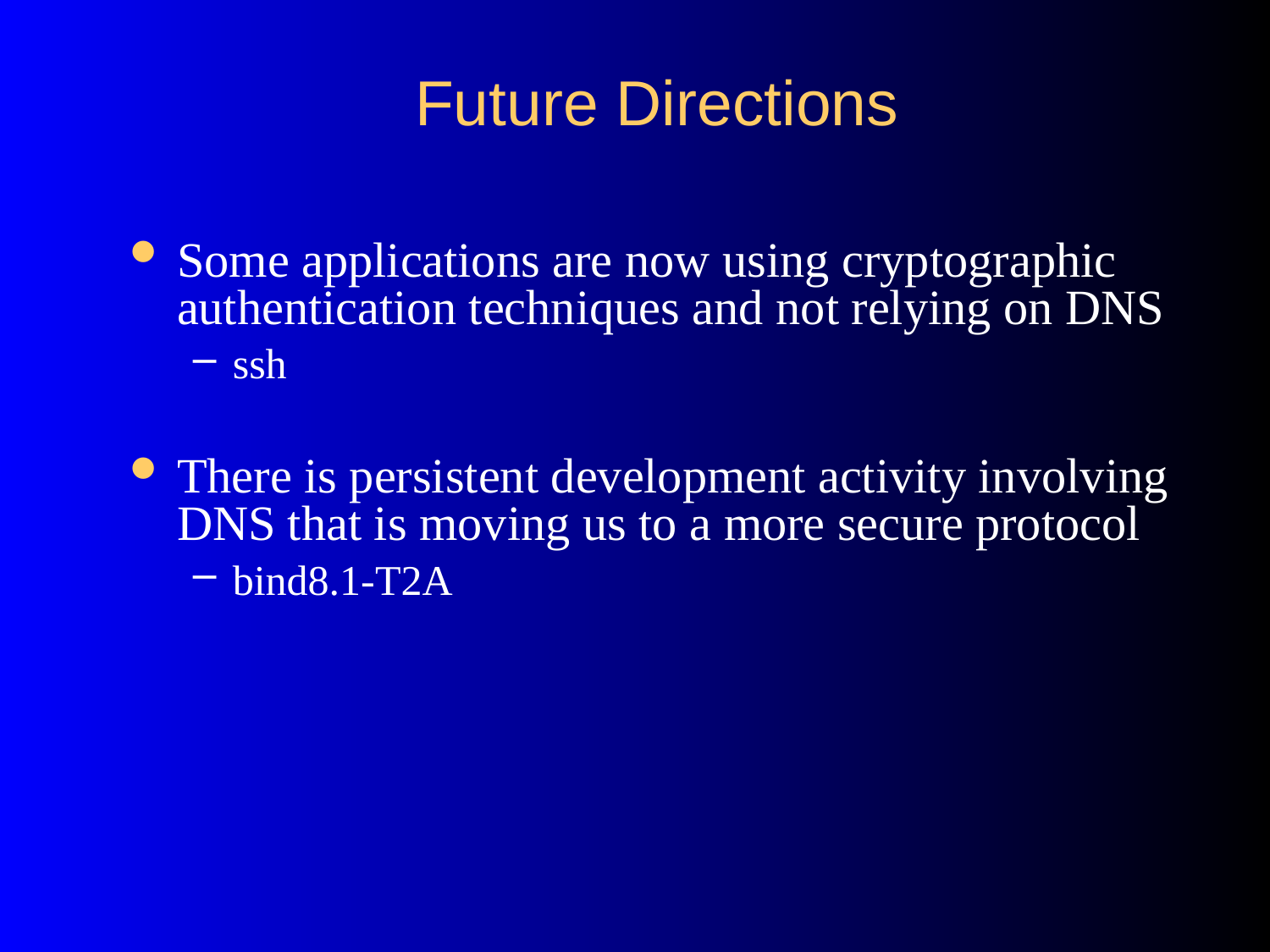

# Future Directions
Some applications are now using cryptographic authentication techniques and not relying on DNS
ssh

There is persistent development activity involving DNS that is moving us to a more secure protocol
bind8.1-T2A